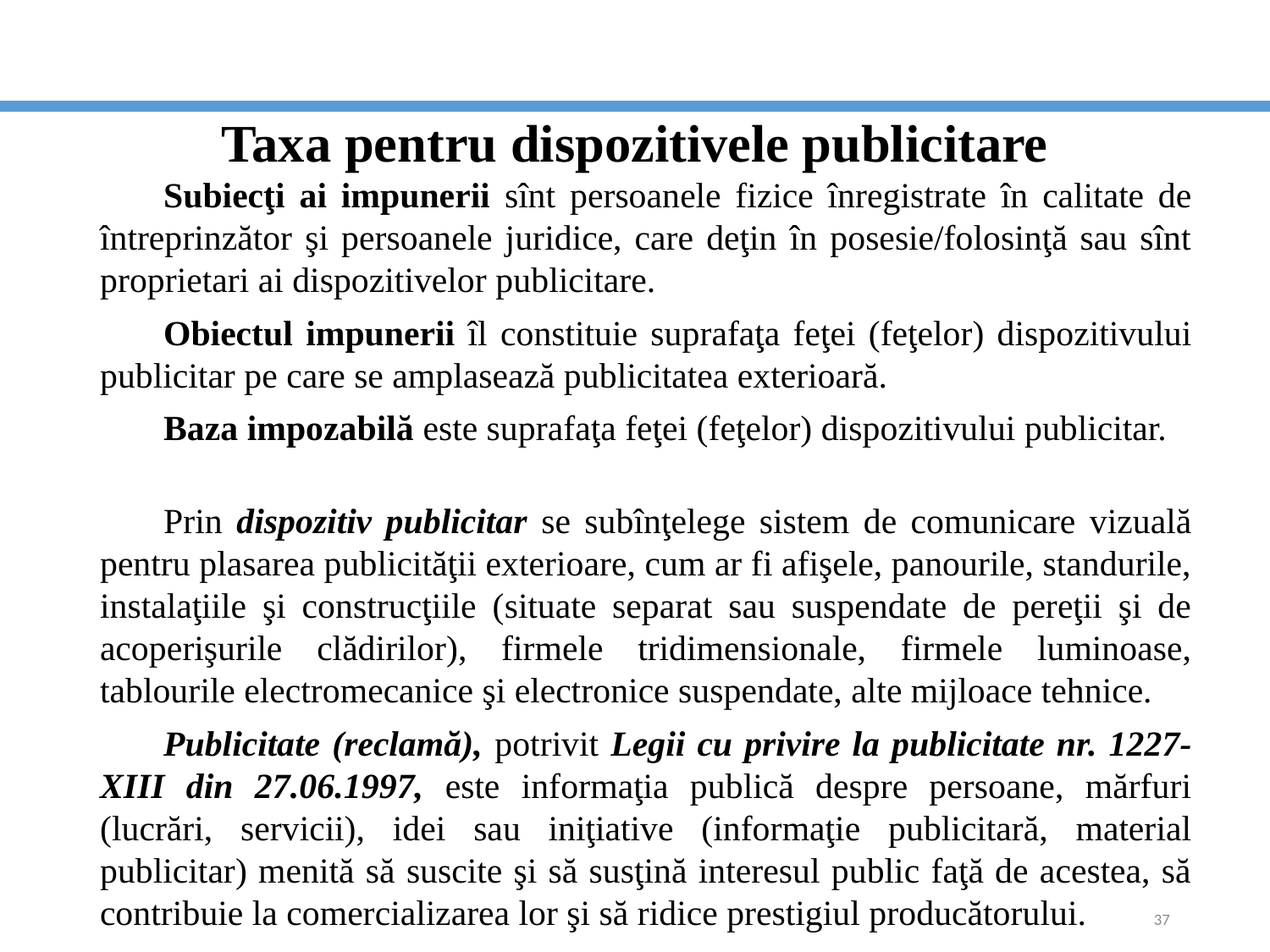

# Taxa pentru dispozitivele publicitare
Subiecţi ai impunerii sînt persoanele fizice înregistrate în calitate de întreprinzător şi persoanele juridice, care deţin în posesie/folosinţă sau sînt proprietari ai dispozitivelor publicitare.
Obiectul impunerii îl constituie suprafaţa feţei (feţelor) dispozitivului publicitar pe care se amplasează publicitatea exterioară.
Baza impozabilă este suprafaţa feţei (feţelor) dispozitivului publicitar.

Prin dispozitiv publicitar se subînţelege sistem de comunicare vizuală pentru plasarea publicităţii exterioare, cum ar fi afişele, panourile, standurile, instalaţiile şi construcţiile (situate separat sau suspendate de pereţii şi de acoperişurile clădirilor), firmele tridimensionale, firmele luminoase, tablourile electromecanice şi electronice suspendate, alte mijloace tehnice.
Publicitate (reclamă), potrivit Legii cu privire la publicitate nr. 1227-XIII din 27.06.1997, este informaţia publică despre persoane, mărfuri (lucrări, servicii), idei sau iniţiative (informaţie publicitară, material publicitar) menită să suscite şi să susţină interesul public faţă de acestea, să contribuie la comercializarea lor şi să ridice prestigiul producătorului.

37